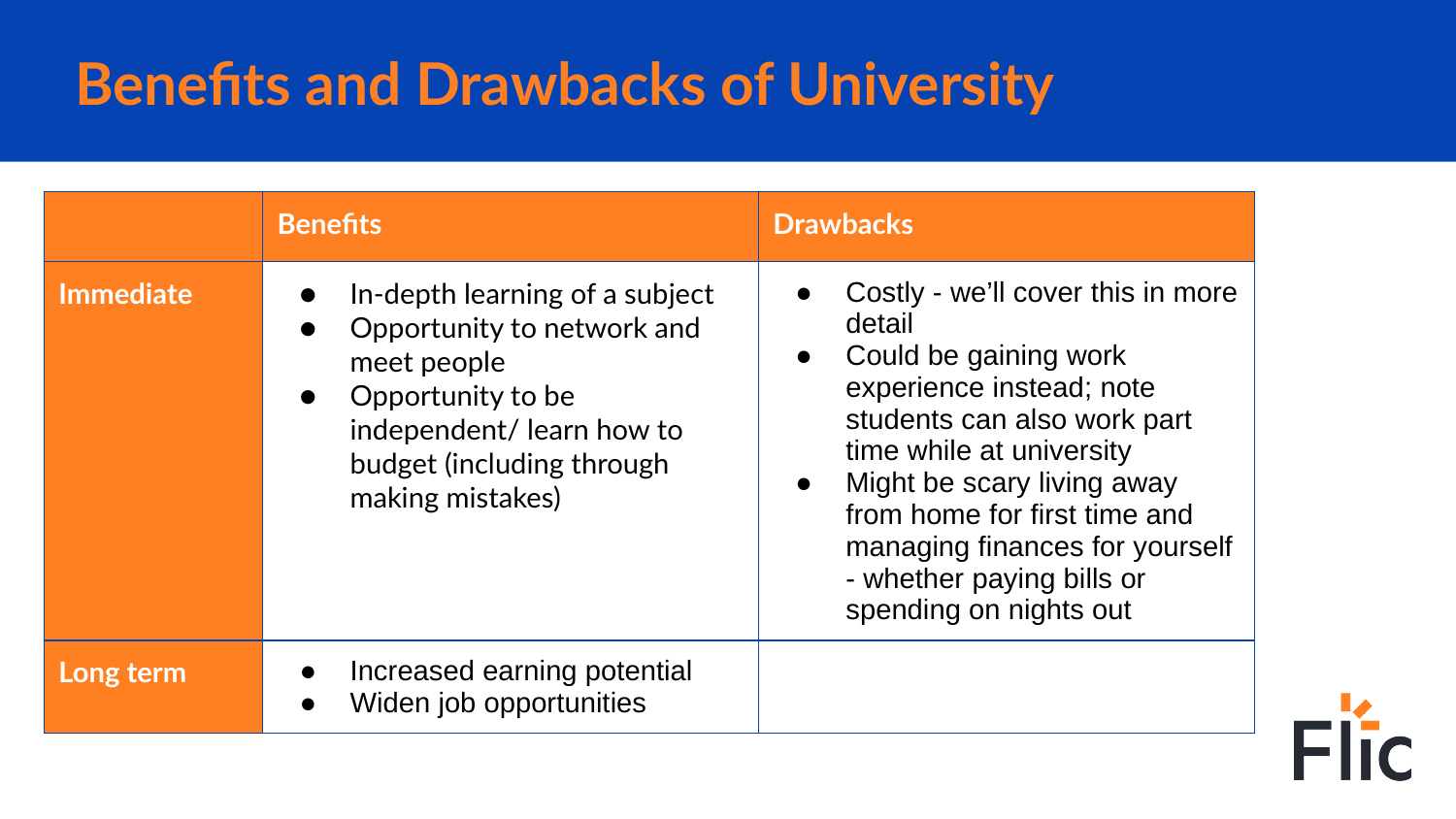

# Benefits and Drawbacks of University
|  | Benefits | Drawbacks |
| --- | --- | --- |
| Immediate | In-depth learning of a subject Opportunity to network and meet people Opportunity to be independent/ learn how to budget (including through making mistakes) | Costly - we’ll cover this in more detail Could be gaining work experience instead; note students can also work part time while at university Might be scary living away from home for first time and managing finances for yourself - whether paying bills or spending on nights out |
| Long term | Increased earning potential Widen job opportunities |  |